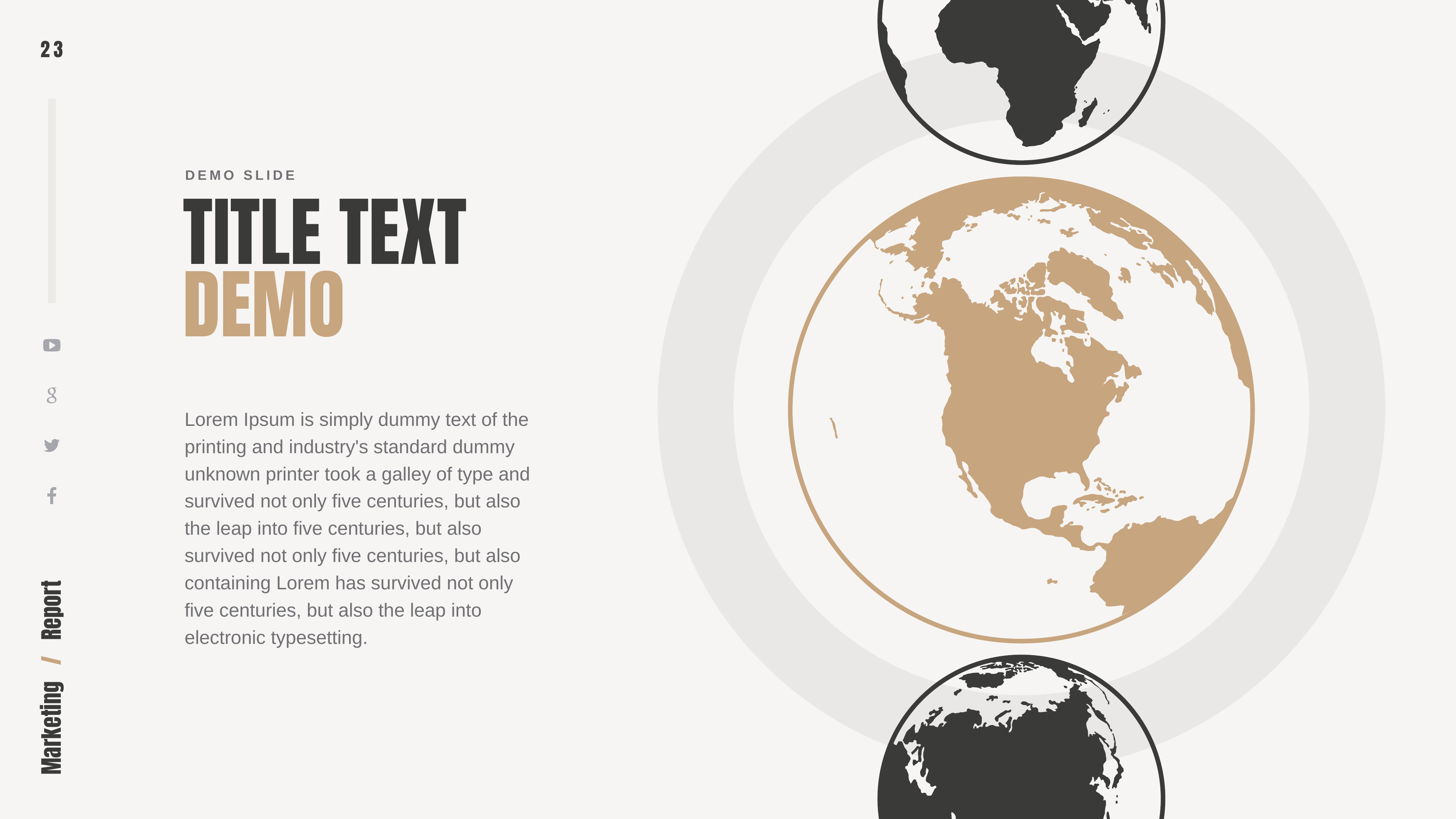

23

demo slide

Title text demo
Lorem Ipsum is simply dummy text of the printing and industry's standard dummy unknown printer took a galley of type and survived not only five centuries, but also the leap into five centuries, but also
survived not only five centuries, but also
containing Lorem has survived not only five centuries, but also the leap into electronic typesetting.